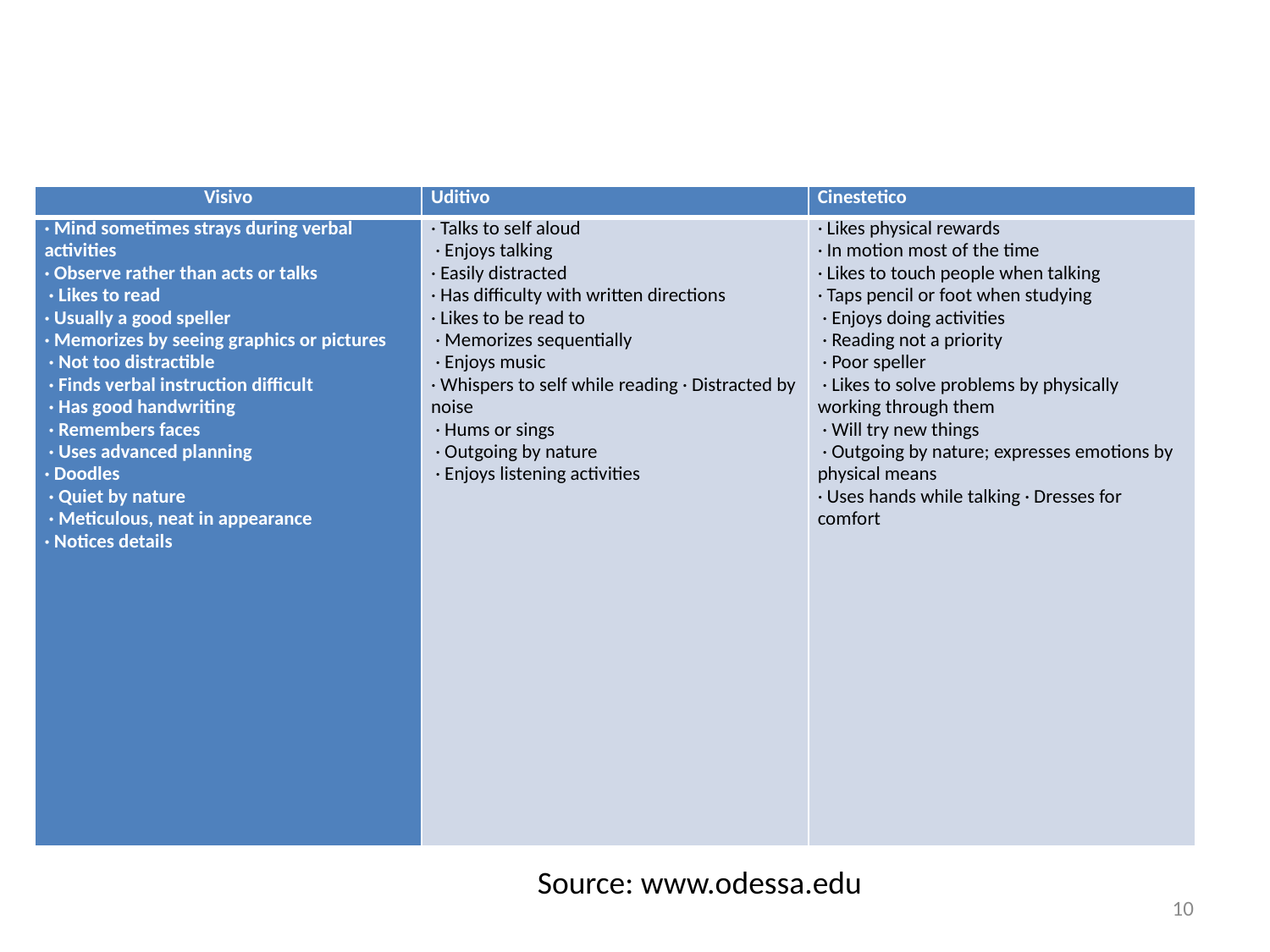

#
| Visivo | Uditivo | Cinestetico |
| --- | --- | --- |
| · Mind sometimes strays during verbal activities · Observe rather than acts or talks · Likes to read · Usually a good speller · Memorizes by seeing graphics or pictures · Not too distractible · Finds verbal instruction difficult · Has good handwriting · Remembers faces · Uses advanced planning · Doodles · Quiet by nature · Meticulous, neat in appearance · Notices details | · Talks to self aloud · Enjoys talking · Easily distracted · Has difficulty with written directions · Likes to be read to · Memorizes sequentially · Enjoys music · Whispers to self while reading · Distracted by noise · Hums or sings · Outgoing by nature · Enjoys listening activities | · Likes physical rewards · In motion most of the time · Likes to touch people when talking · Taps pencil or foot when studying · Enjoys doing activities · Reading not a priority · Poor speller · Likes to solve problems by physically working through them · Will try new things · Outgoing by nature; expresses emotions by physical means · Uses hands while talking · Dresses for comfort |
Source: www.odessa.edu
10